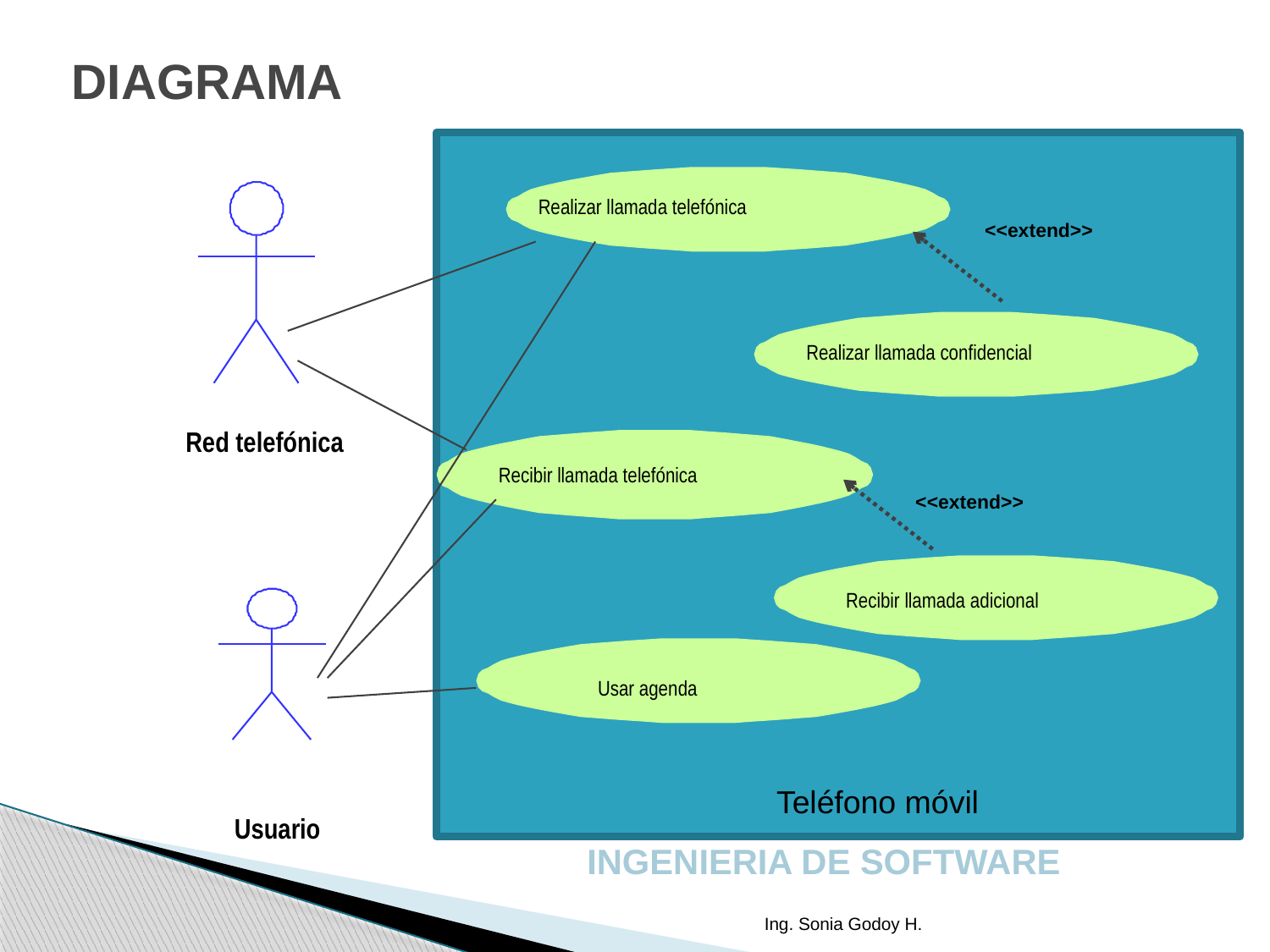

# DIAGRAMA

Realizar llamada telefónica

<<extend>>

Realizar llamada confidencial

Red telefónica

Recibir llamada telefónica
<<extend>>

Recibir llamada adicional

Usar agenda

Usuario

Teléfono móvil
Ing. Sonia Godoy H.